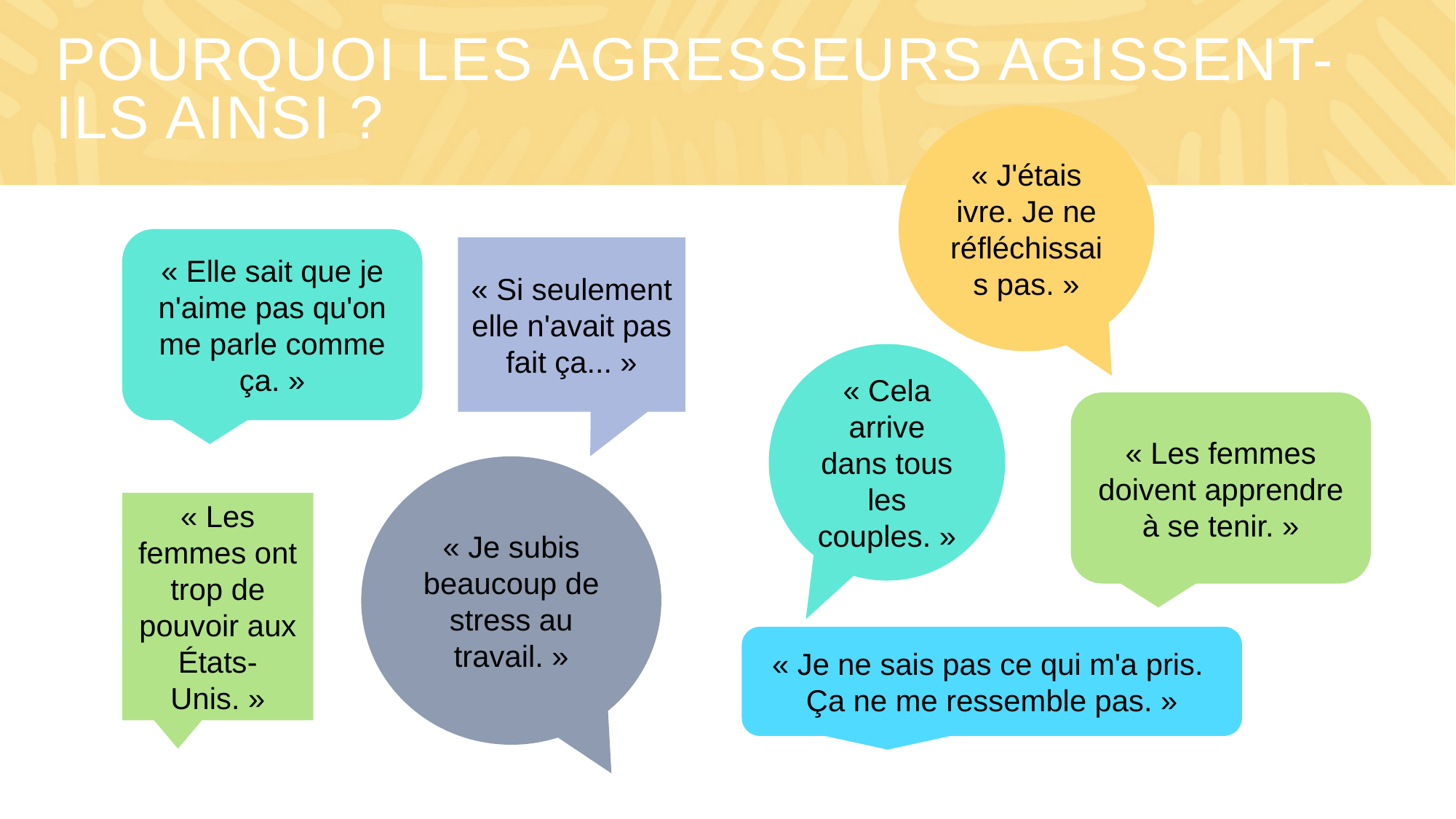

# Pourquoi les agresseurs agissent-ils ainsi ?
« J'étais ivre. Je ne réfléchissais pas. »
« Elle sait que je n'aime pas qu'on me parle comme ça. »
« Si seulement elle n'avait pas fait ça... »

« Cela arrive dans tous les couples. »
« Les femmes doivent apprendre à se tenir. »
« Je subis beaucoup de stress au travail. »
« Les femmes ont trop de pouvoir aux États-Unis. »
« Je ne sais pas ce qui m'a pris.
Ça ne me ressemble pas. »